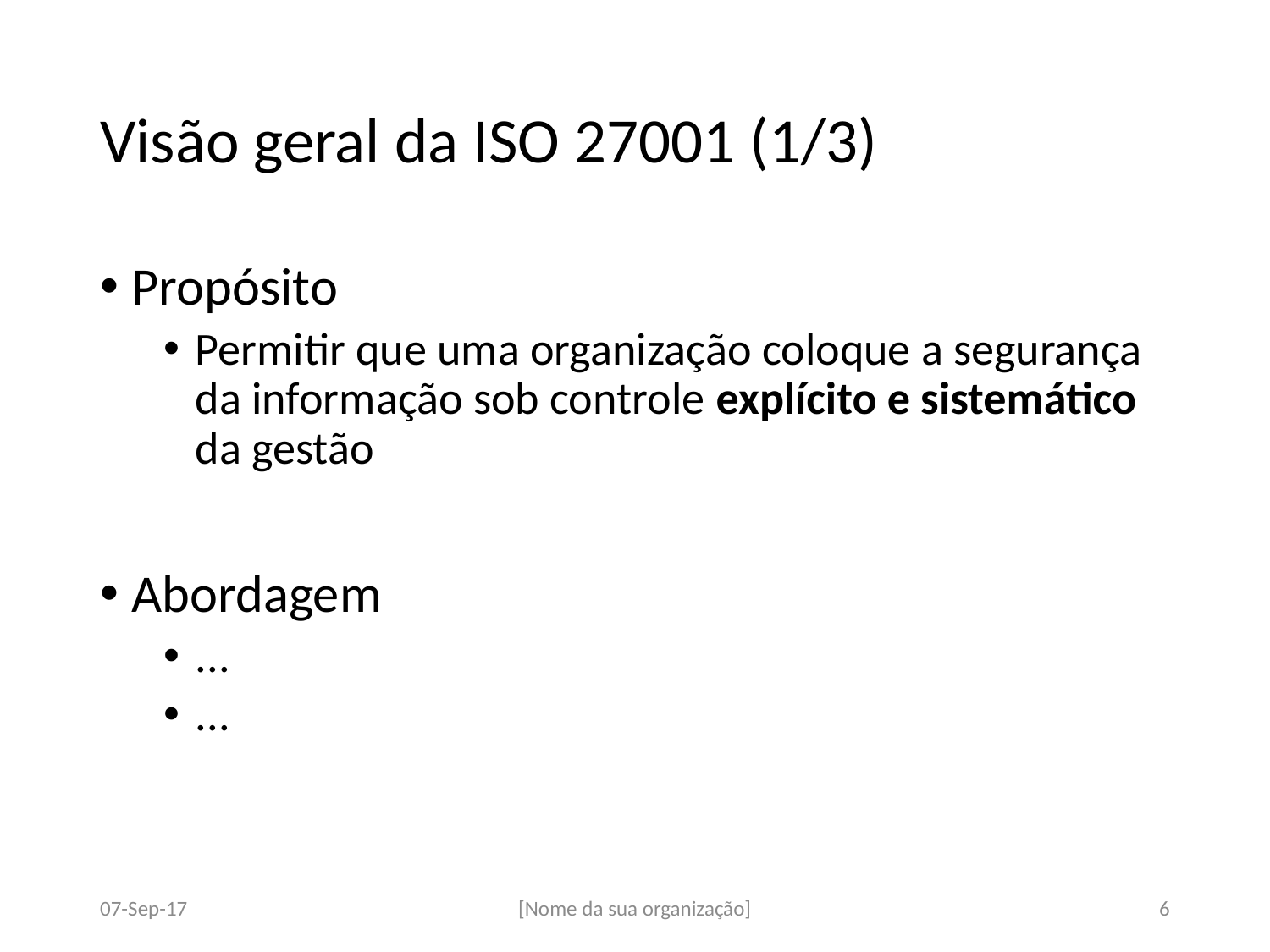

# Visão geral da ISO 27001 (1/3)
Propósito
Permitir que uma organização coloque a segurança da informação sob controle explícito e sistemático da gestão

Abordagem
...
...
07-Sep-17
[Nome da sua organização]
6